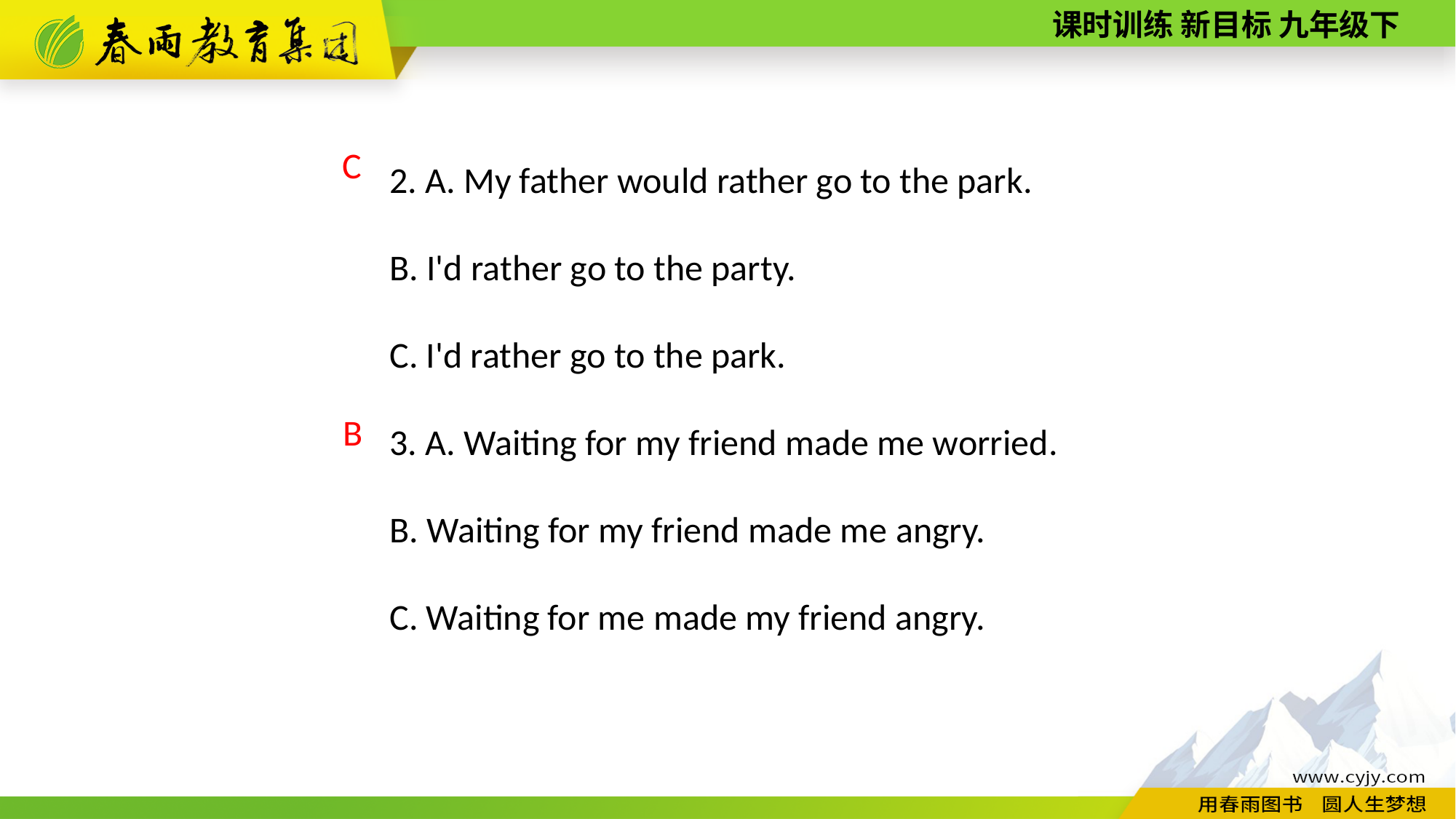

2. A. My father would rather go to the park.
B. I'd rather go to the party.
C. I'd rather go to the park.
3. A. Waiting for my friend made me worried.
B. Waiting for my friend made me angry.
C. Waiting for me made my friend angry.
C
B